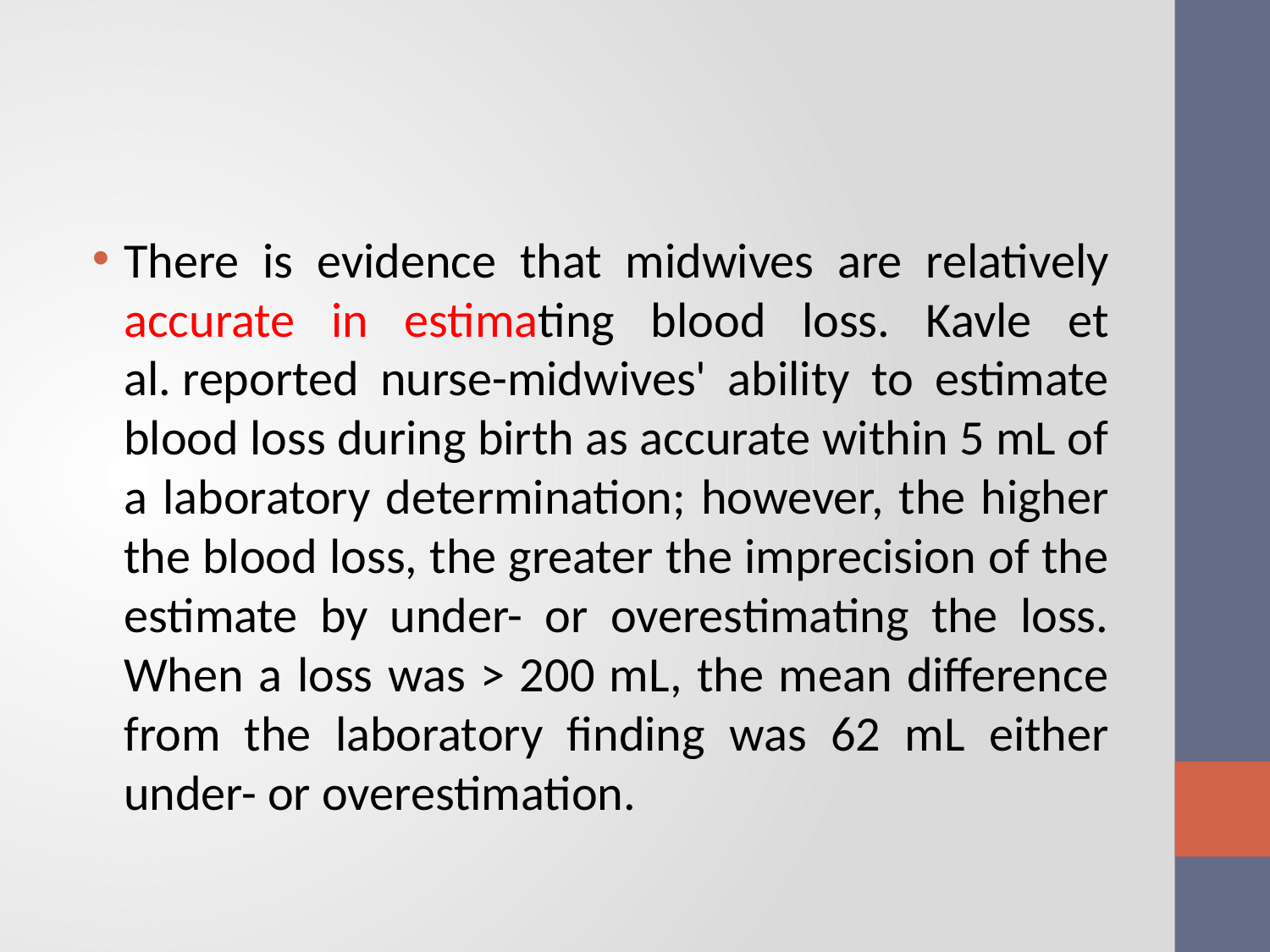

#
There is evidence that midwives are relatively accurate in estimating blood loss. Kavle et al. reported nurse-midwives' ability to estimate blood loss during birth as accurate within 5 mL of a laboratory determination; however, the higher the blood loss, the greater the imprecision of the estimate by under- or overestimating the loss. When a loss was > 200 mL, the mean difference from the laboratory finding was 62 mL either under- or overestimation.